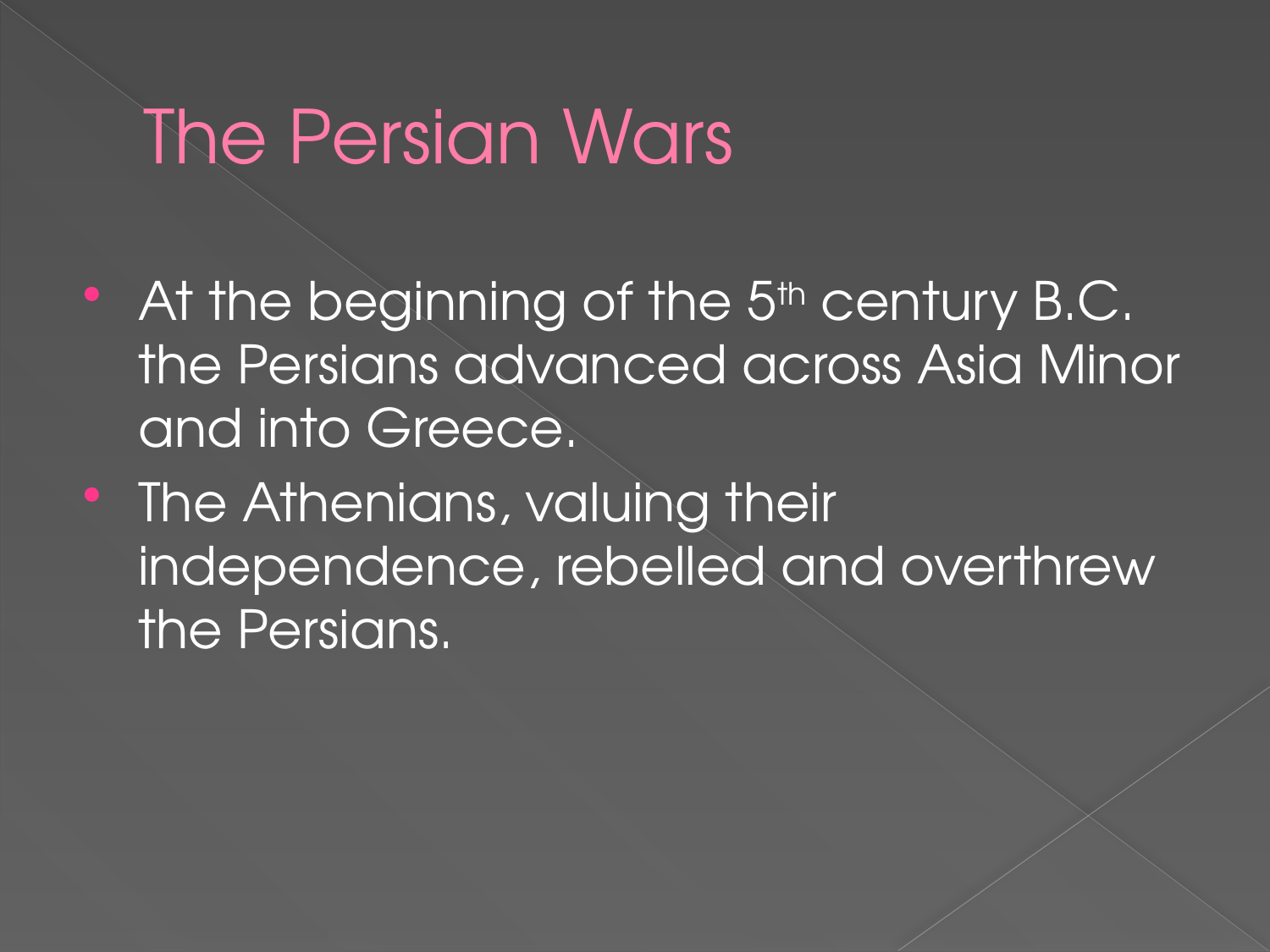

# The Persian Wars
At the beginning of the 5th century B.C. the Persians advanced across Asia Minor and into Greece.
The Athenians, valuing their independence, rebelled and overthrew the Persians.